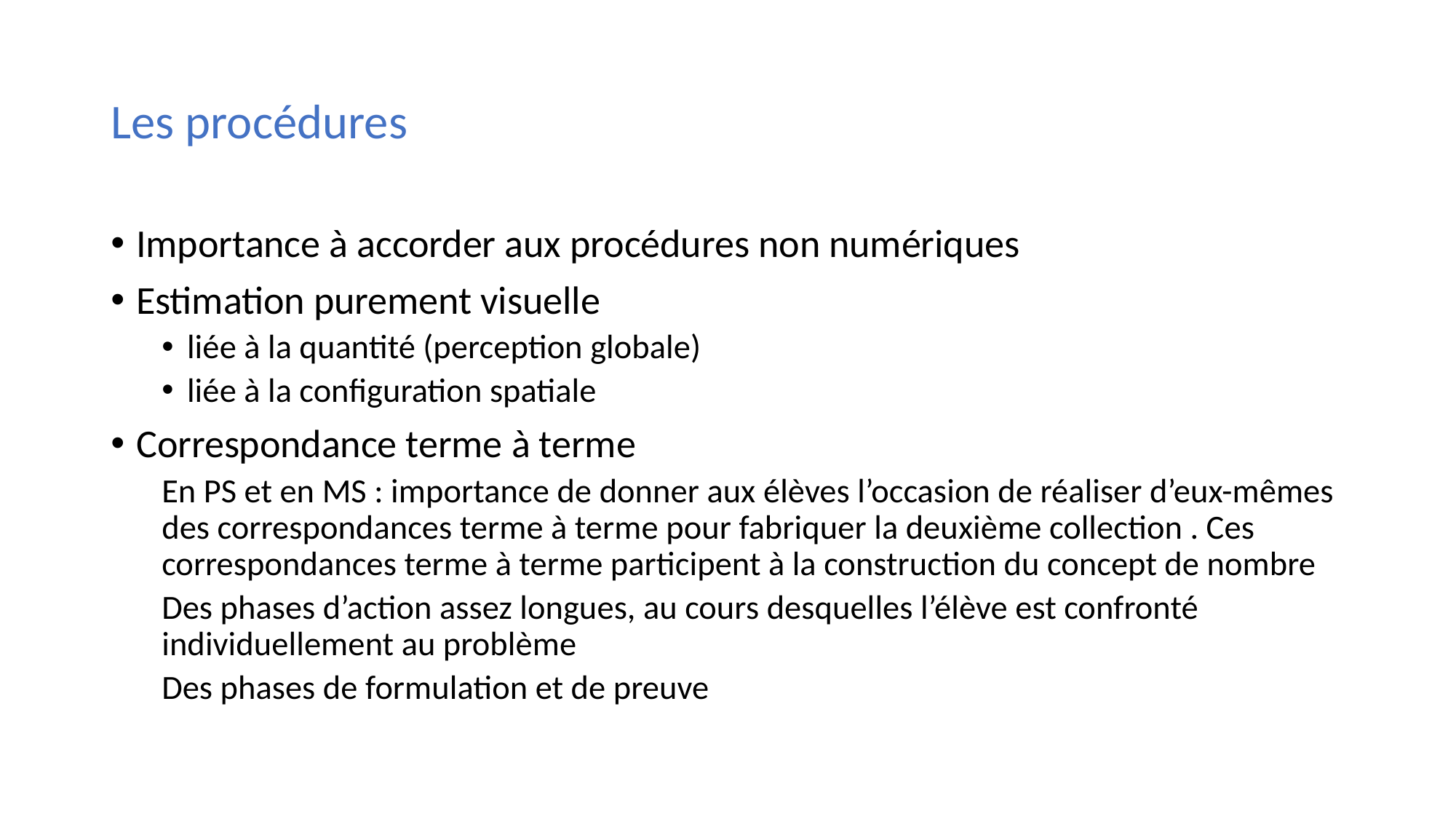

# Les procédures
Importance à accorder aux procédures non numériques
Estimation purement visuelle
liée à la quantité (perception globale)
liée à la configuration spatiale
Correspondance terme à terme
En PS et en MS : importance de donner aux élèves l’occasion de réaliser d’eux-mêmes des correspondances terme à terme pour fabriquer la deuxième collection . Ces correspondances terme à terme participent à la construction du concept de nombre
Des phases d’action assez longues, au cours desquelles l’élève est confronté individuellement au problème
Des phases de formulation et de preuve